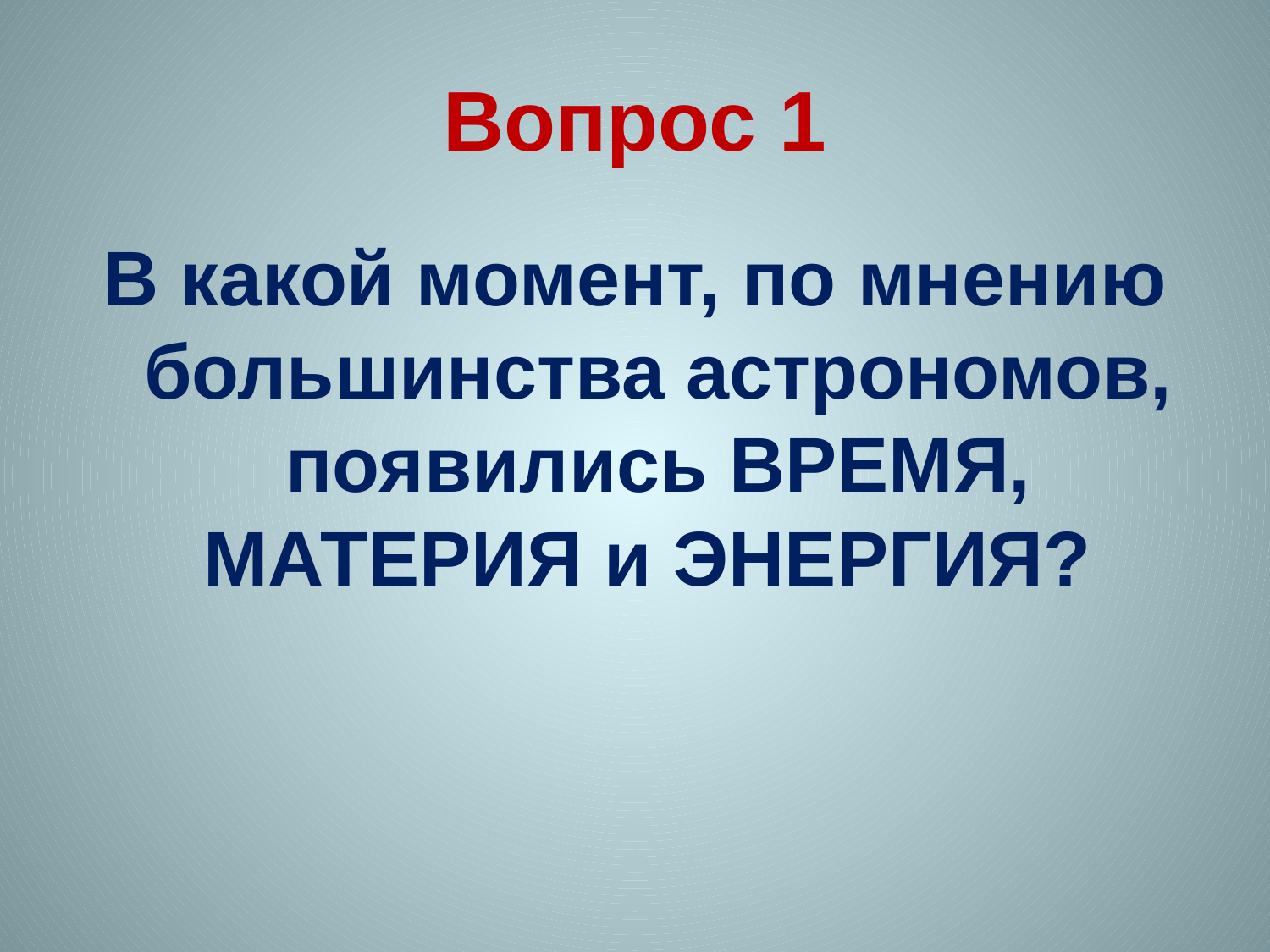

# Вопрос 1
В какой момент, по мнению большинства астрономов, появились ВРЕМЯ, МАТЕРИЯ и ЭНЕРГИЯ?